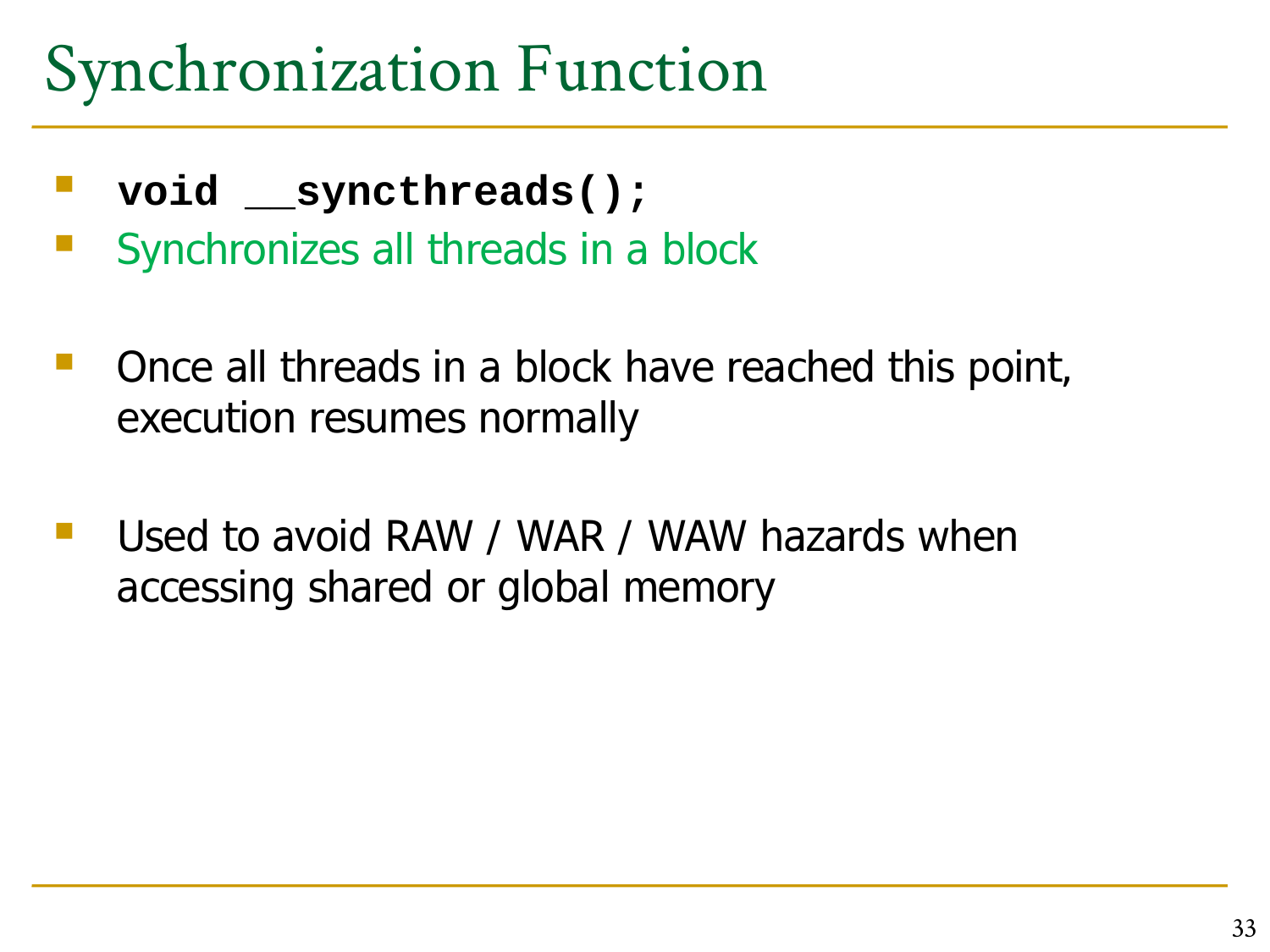

# Synchronization Function
void __syncthreads();
Synchronizes all threads in a block

Once all threads in a block have reached this point, execution resumes normally

Used to avoid RAW / WAR / WAW hazards when accessing shared or global memory
33